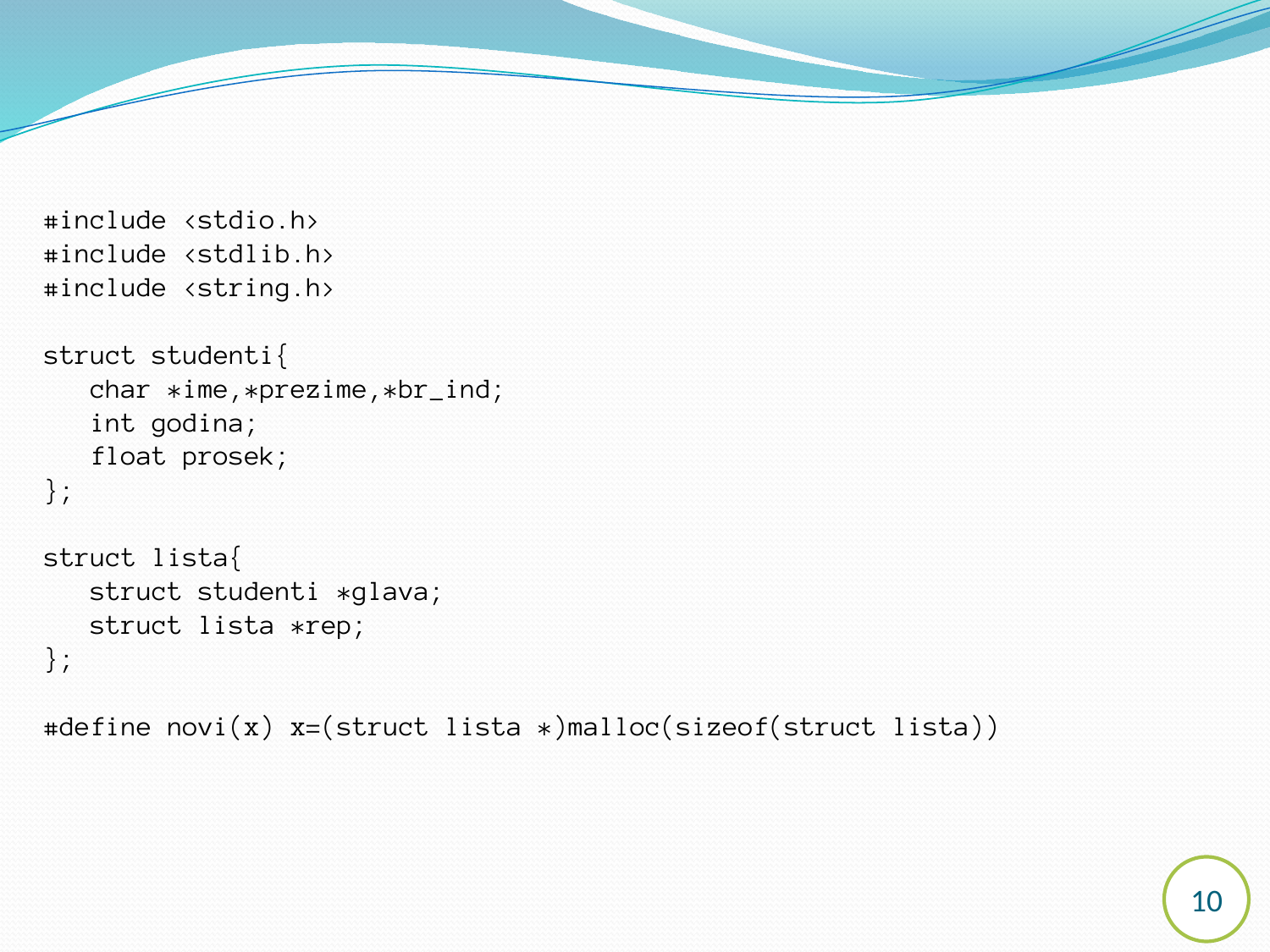

#include <stdio.h>
#include <stdlib.h>
#include <string.h>

struct studenti{
   char *ime,*prezime,*br_ind;
   int godina;
   float prosek;
};

struct lista{
   struct studenti *glava;
   struct lista *rep;
};

#define novi(x) x=(struct lista *)malloc(sizeof(struct lista))
10